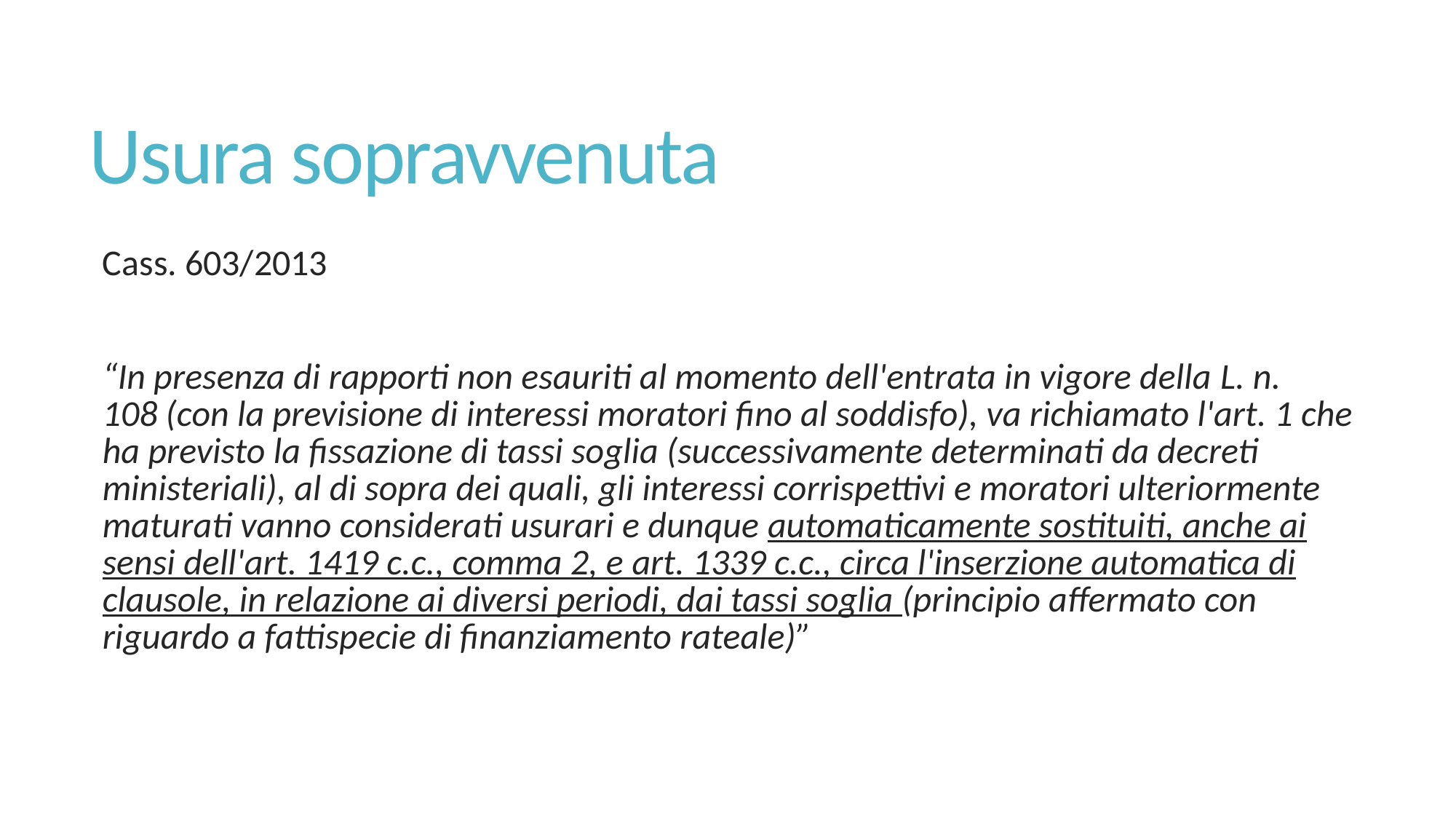

# Usura sopravvenuta
Cass. 603/2013

“In presenza di rapporti non esauriti al momento dell'entrata in vigore della L. n. 108 (con la previsione di interessi moratori fino al soddisfo), va richiamato l'art. 1 che ha previsto la fissazione di tassi soglia (successivamente determinati da decreti ministeriali), al di sopra dei quali, gli interessi corrispettivi e moratori ulteriormente maturati vanno considerati usurari e dunque automaticamente sostituiti, anche ai sensi dell'art. 1419 c.c., comma 2, e art. 1339 c.c., circa l'inserzione automatica di clausole, in relazione ai diversi periodi, dai tassi soglia (principio affermato con riguardo a fattispecie di finanziamento rateale)”